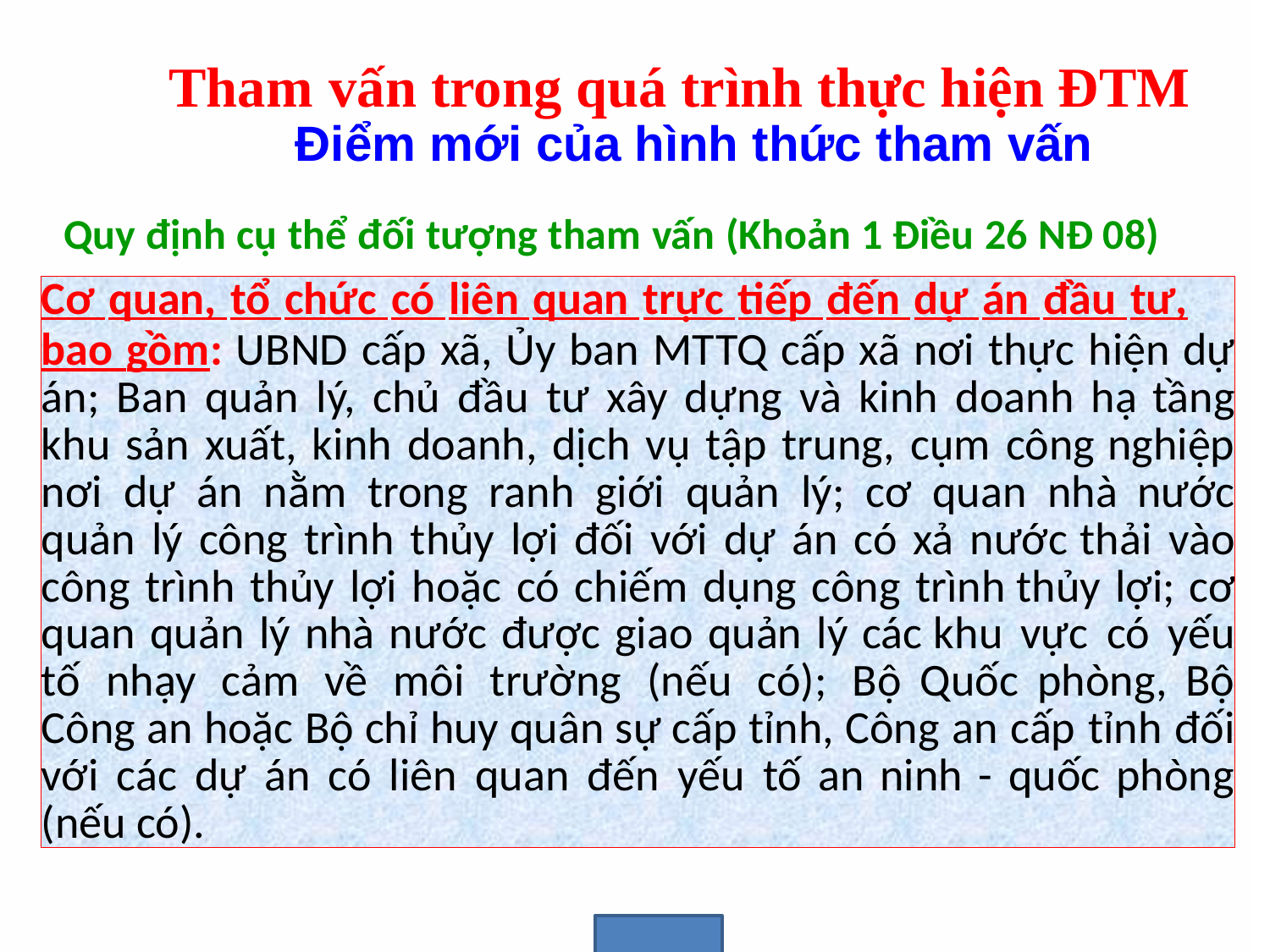

Tham vấn trong quá trình thực hiện ĐTM
Điểm mới của hình thức tham vấn
Quy định cụ thể đối tượng tham vấn (Khoản 1 Điều 26 NĐ 08)
Cơ quan, tổ chức có liên quan trực tiếp đến dự án đầu tư,
bao gồm: UBND cấp xã, Ủy ban MTTQ cấp xã nơi thực hiện dự án; Ban quản lý, chủ đầu tư xây dựng và kinh doanh hạ tầng khu sản xuất, kinh doanh, dịch vụ tập trung, cụm công nghiệp nơi dự án nằm trong ranh giới quản lý; cơ quan nhà nước quản lý công trình thủy lợi đối với dự án có xả nước thải vào công trình thủy lợi hoặc có chiếm dụng công trình thủy lợi; cơ quan quản lý nhà nước được giao quản lý các khu vực có yếu tố nhạy cảm về môi trường (nếu có); Bộ Quốc phòng, Bộ Công an hoặc Bộ chỉ huy quân sự cấp tỉnh, Công an cấp tỉnh đối với các dự án có liên quan đến yếu tố an ninh - quốc phòng (nếu có).